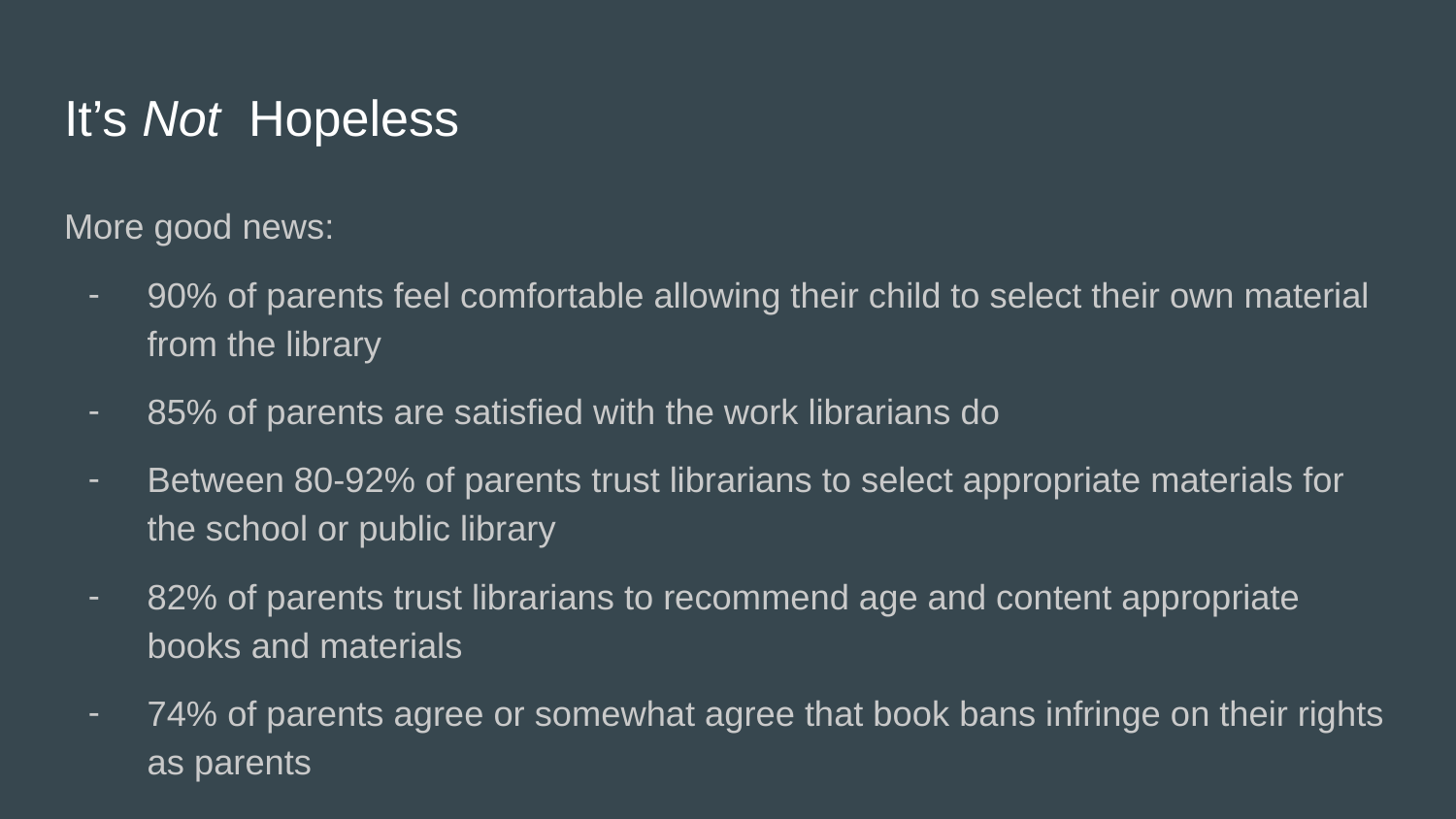

# It’s Not  Hopeless
More good news:
90% of parents feel comfortable allowing their child to select their own material from the library
85% of parents are satisfied with the work librarians do
Between 80-92% of parents trust librarians to select appropriate materials for the school or public library
82% of parents trust librarians to recommend age and content appropriate books and materials
74% of parents agree or somewhat agree that book bans infringe on their rights as parents